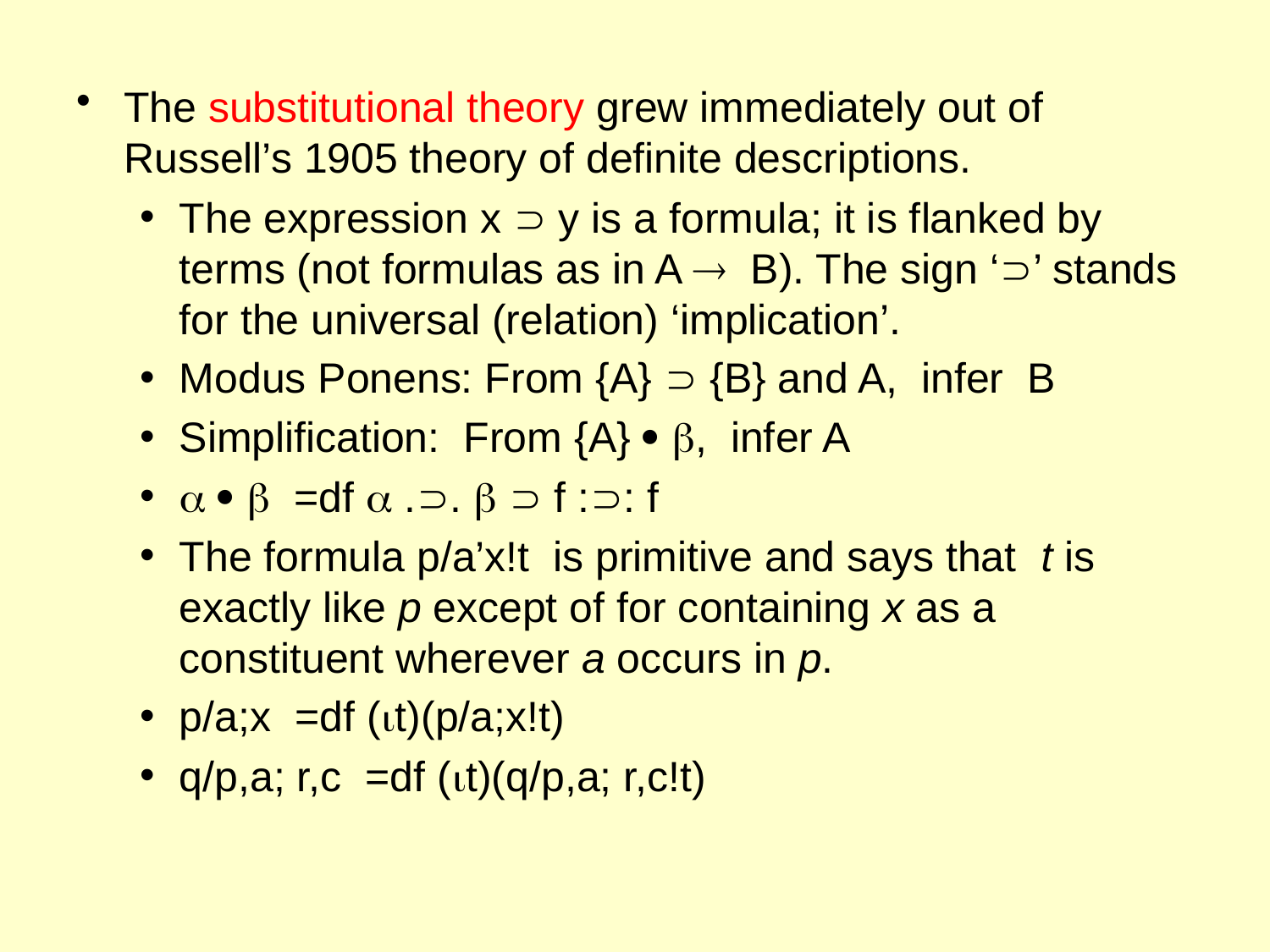

The substitutional theory grew immediately out of Russell’s 1905 theory of definite descriptions.
The expression x ⊃ y is a formula; it is flanked by terms (not formulas as in A →  B). The sign ‘⊃’ stands for the universal (relation) ‘implication’.
Modus Ponens: From {A} ⊃ {B} and A,  infer  B
Simplification:  From {A} • β,  infer A
α • β  =df α .⊃. β ⊃ f :⊃: f
The formula p/a’x!t  is primitive and says that  t is exactly like p except of for containing x as a constituent wherever a occurs in p.
p/a;x  =df (ιt)(p/a;x!t)
q/p,a; r,c  =df (ιt)(q/p,a; r,c!t)